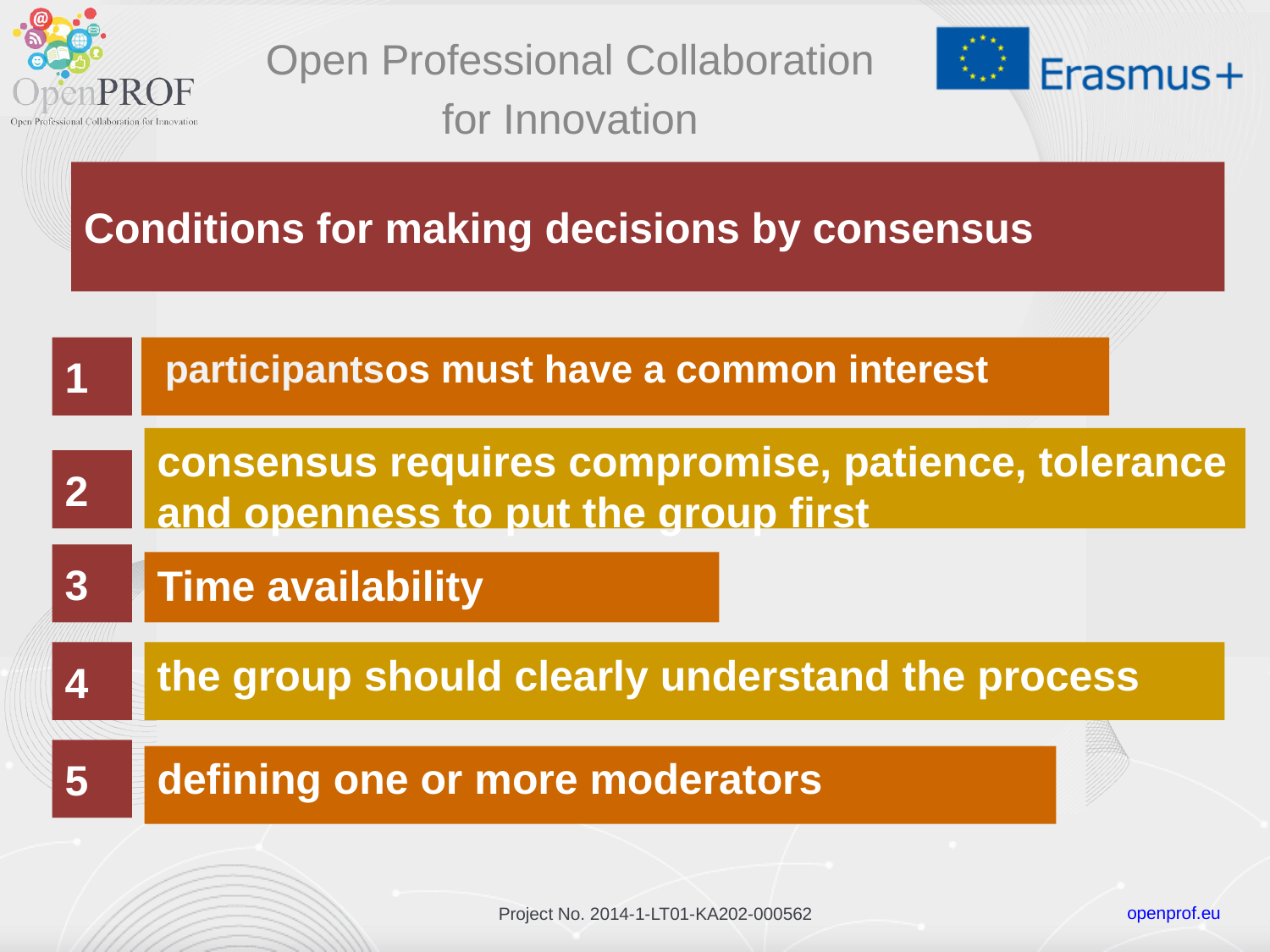

Open Professional Collaboration
for Innovation
# Conditions for making decisions by consensus
1
 participantsos must have a common interest
consensus requires compromise, patience, tolerance and openness to put the group first
2
3
Time availability
the group should clearly understand the process
4
5
defining one or more moderators